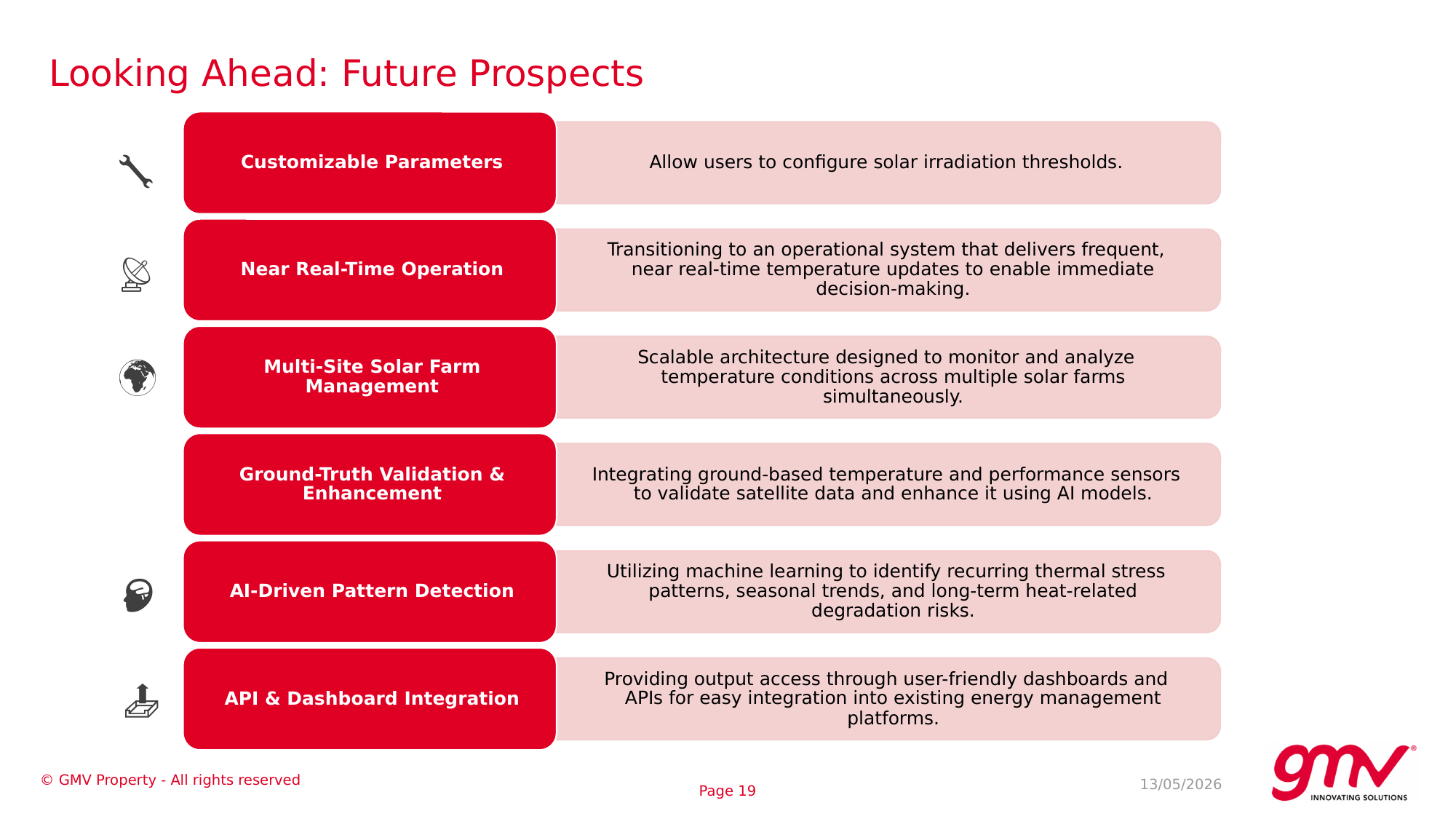

# Looking Ahead: Future Prospects
Allow users to configure solar irradiation thresholds.
Customizable Parameters
Transitioning to an operational system that delivers frequent, near real-time temperature updates to enable immediate decision-making.
Near Real-Time Operation
Scalable architecture designed to monitor and analyze temperature conditions across multiple solar farms simultaneously.
Multi-Site Solar Farm Management
Integrating ground-based temperature and performance sensors to validate satellite data and enhance it using AI models.
Ground-Truth Validation & Enhancement
Utilizing machine learning to identify recurring thermal stress patterns, seasonal trends, and long-term heat-related degradation risks.
AI-Driven Pattern Detection
Providing output access through user-friendly dashboards and APIs for easy integration into existing energy management platforms.
API & Dashboard Integration
🔧
📡
🌍
📊
🧠
📤